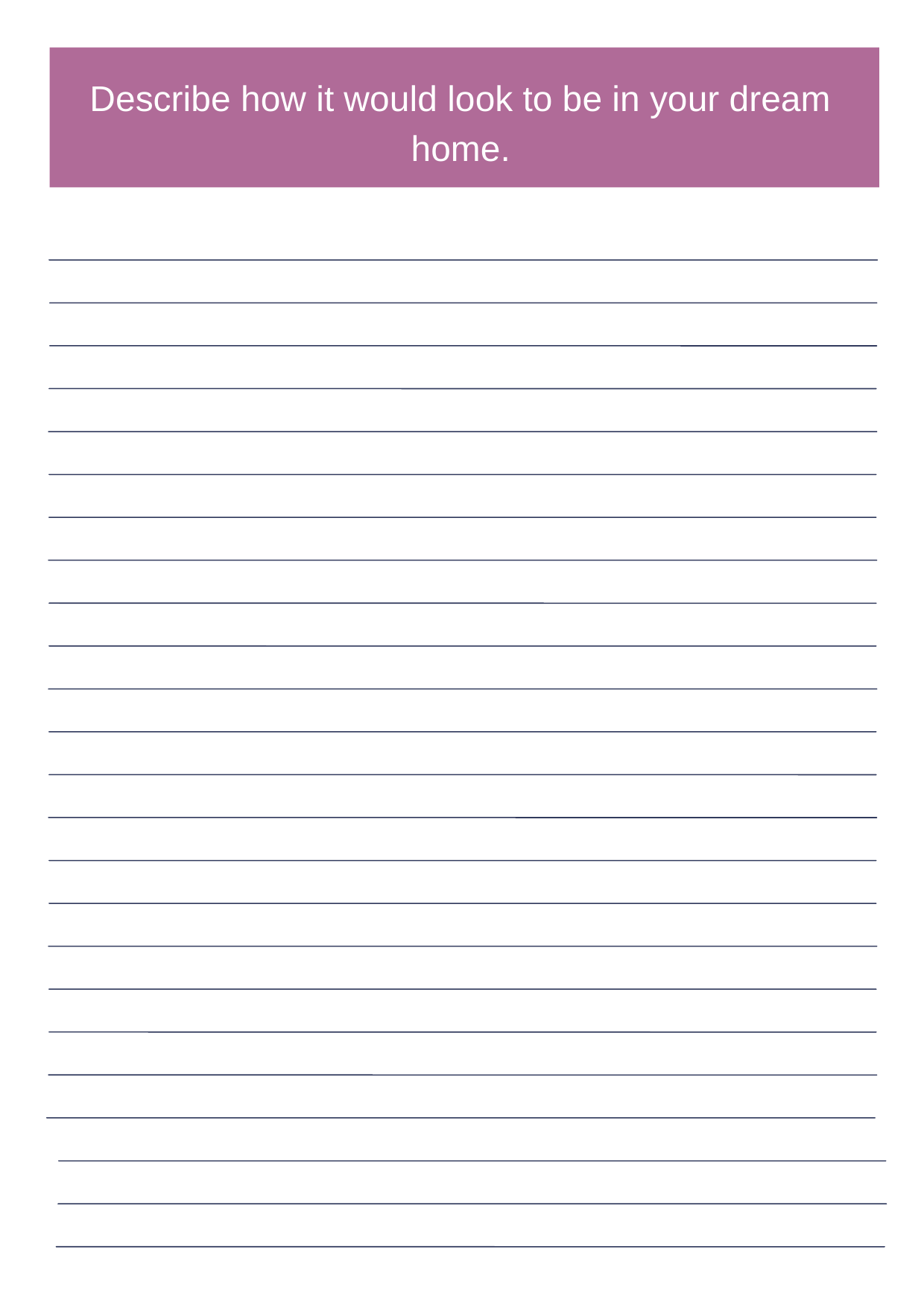

Describe how it would look to be in your dream home.